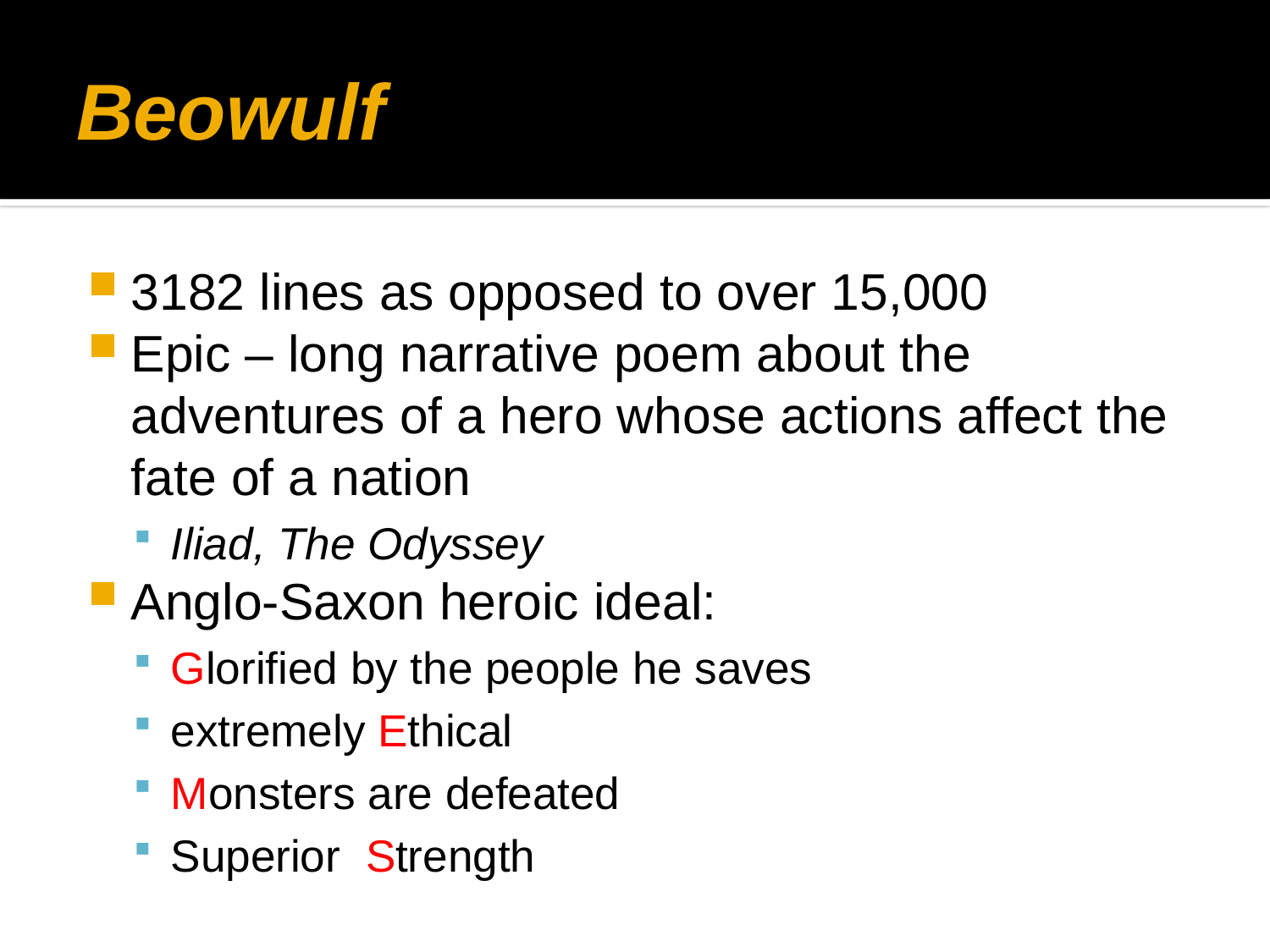

# Beowulf
3182 lines as opposed to over 15,000
Epic – long narrative poem about the adventures of a hero whose actions affect the fate of a nation
Iliad, The Odyssey
Anglo-Saxon heroic ideal:
Glorified by the people he saves
extremely Ethical
Monsters are defeated
Superior  Strength